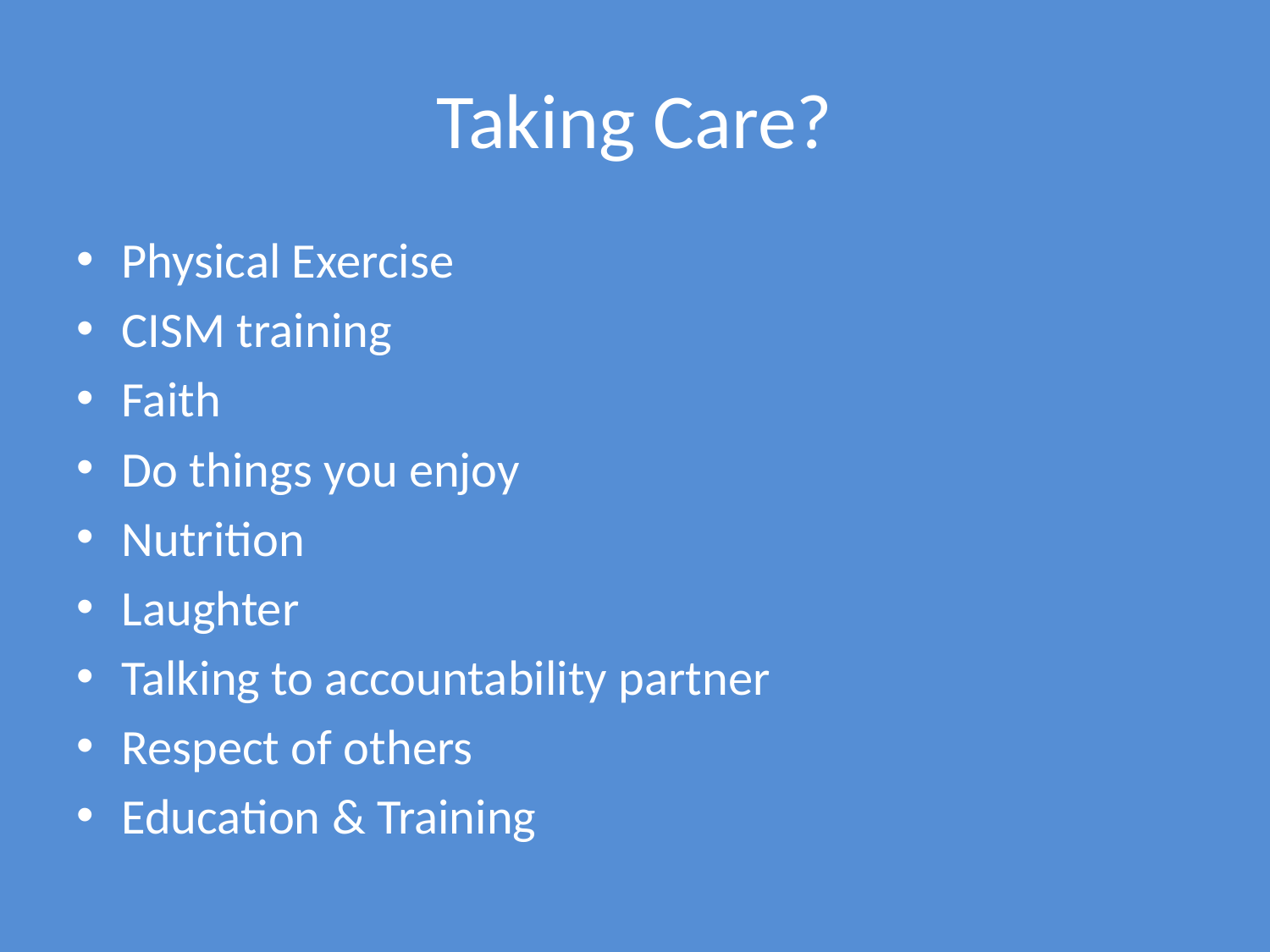

# Taking Care?
Physical Exercise
CISM training
Faith
Do things you enjoy
Nutrition
Laughter
Talking to accountability partner
Respect of others
Education & Training